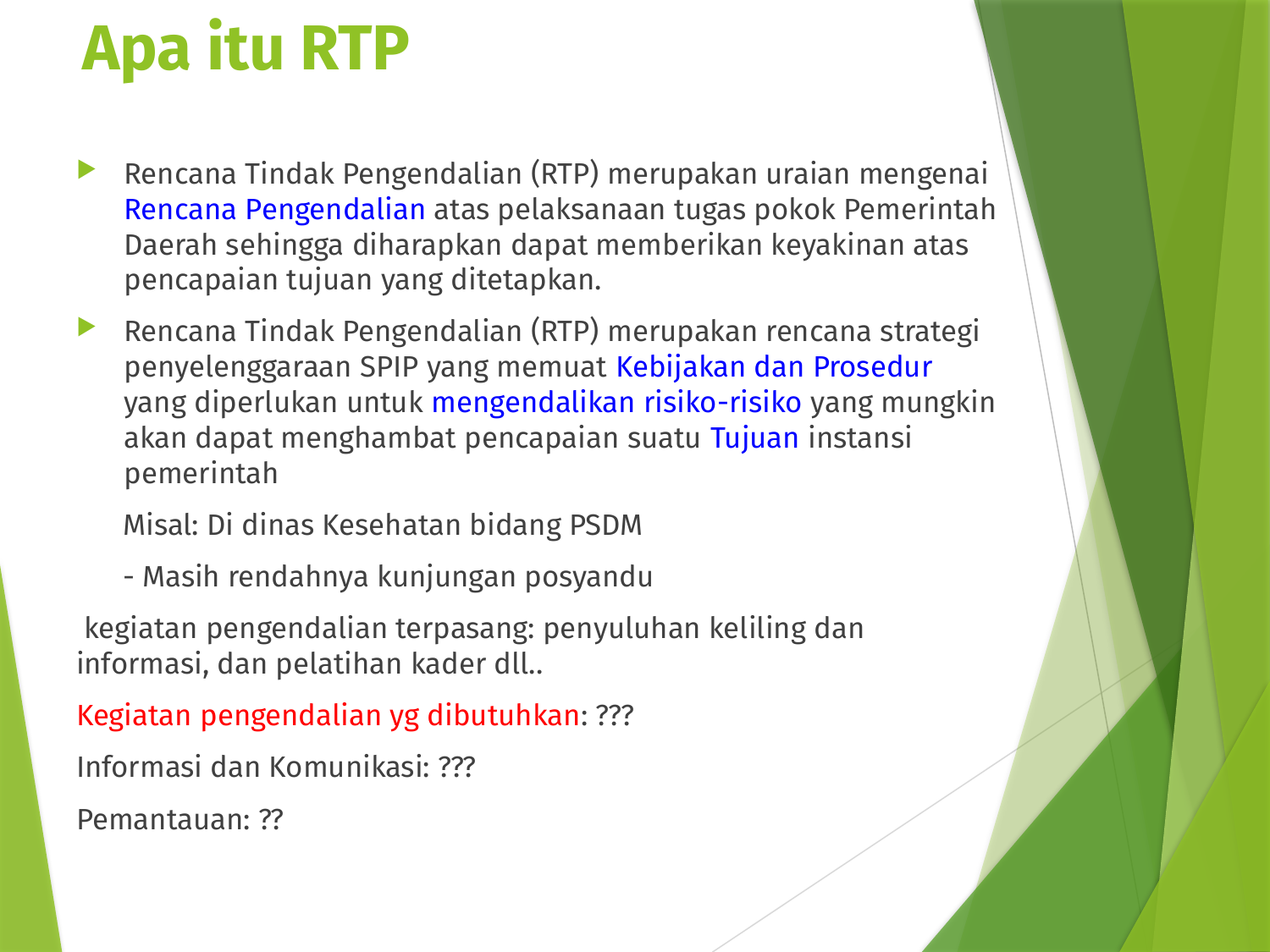

# Apa itu RTP
Rencana Tindak Pengendalian (RTP) merupakan uraian mengenai Rencana Pengendalian atas pelaksanaan tugas pokok Pemerintah Daerah sehingga diharapkan dapat memberikan keyakinan atas pencapaian tujuan yang ditetapkan.
Rencana Tindak Pengendalian (RTP) merupakan rencana strategi penyelenggaraan SPIP yang memuat Kebijakan dan Prosedur yang diperlukan untuk mengendalikan risiko-risiko yang mungkin akan dapat menghambat pencapaian suatu Tujuan instansi pemerintah
      Misal: Di dinas Kesehatan bidang PSDM
      - Masih rendahnya kunjungan posyandu
 kegiatan pengendalian terpasang: penyuluhan keliling dan             informasi, dan pelatihan kader dll..
Kegiatan pengendalian yg dibutuhkan: ???
Informasi dan Komunikasi: ???
Pemantauan: ??